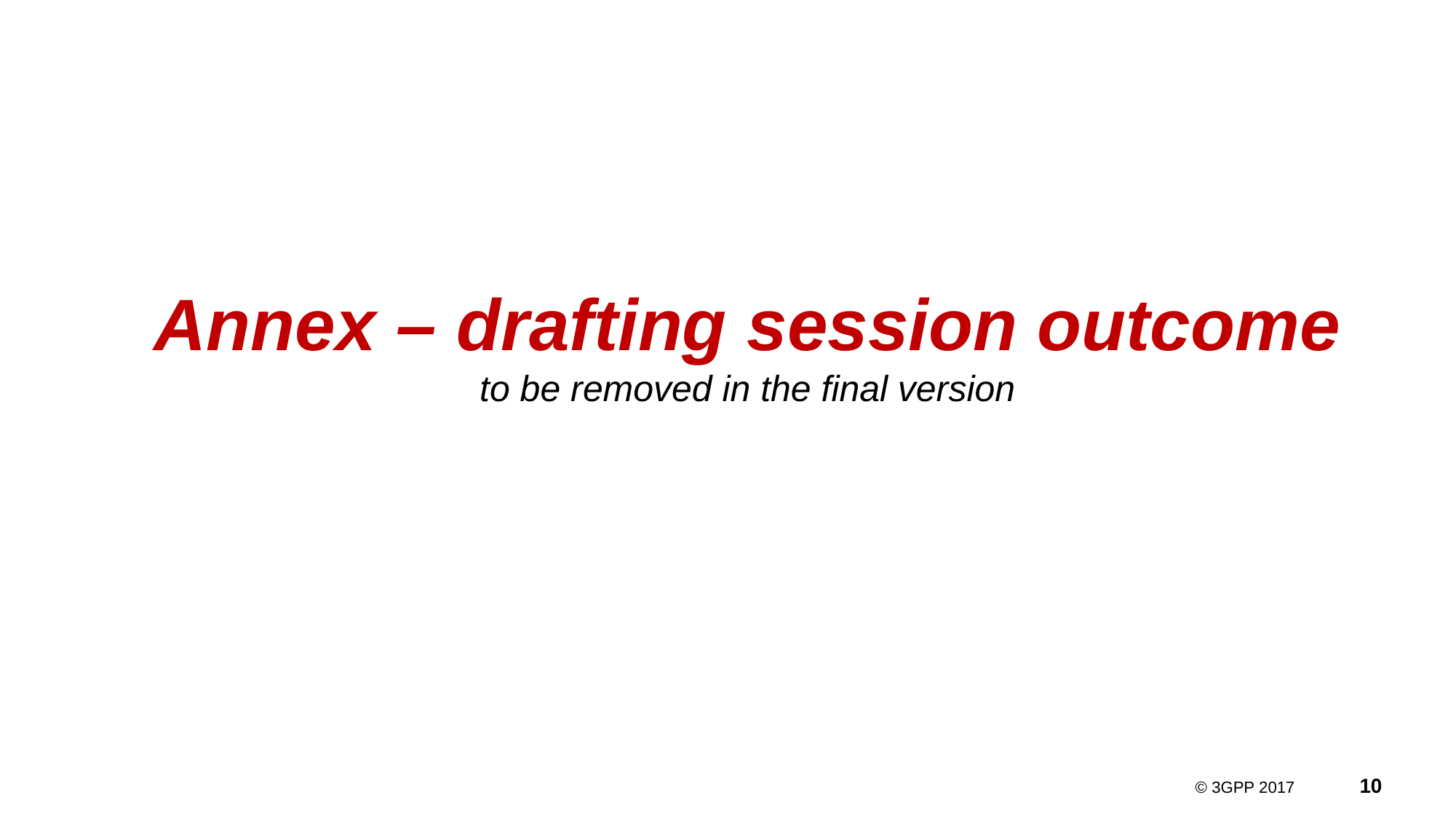

# Annex – drafting session outcome to be removed in the final version